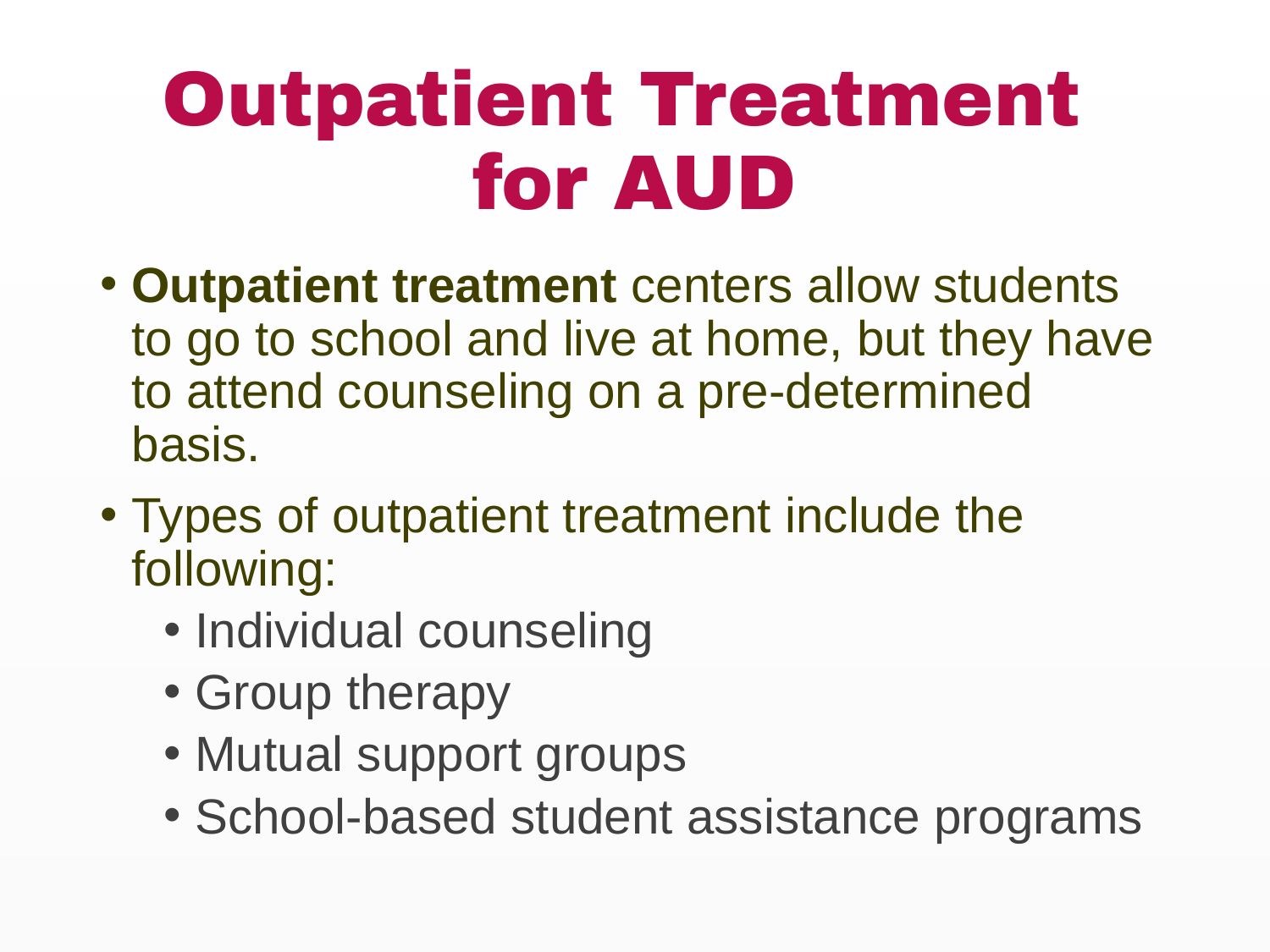

# Outpatient Treatment for AUD
Outpatient treatment centers allow students to go to school and live at home, but they have to attend counseling on a pre-determined basis.
Types of outpatient treatment include the following:
Individual counseling
Group therapy
Mutual support groups
School-based student assistance programs